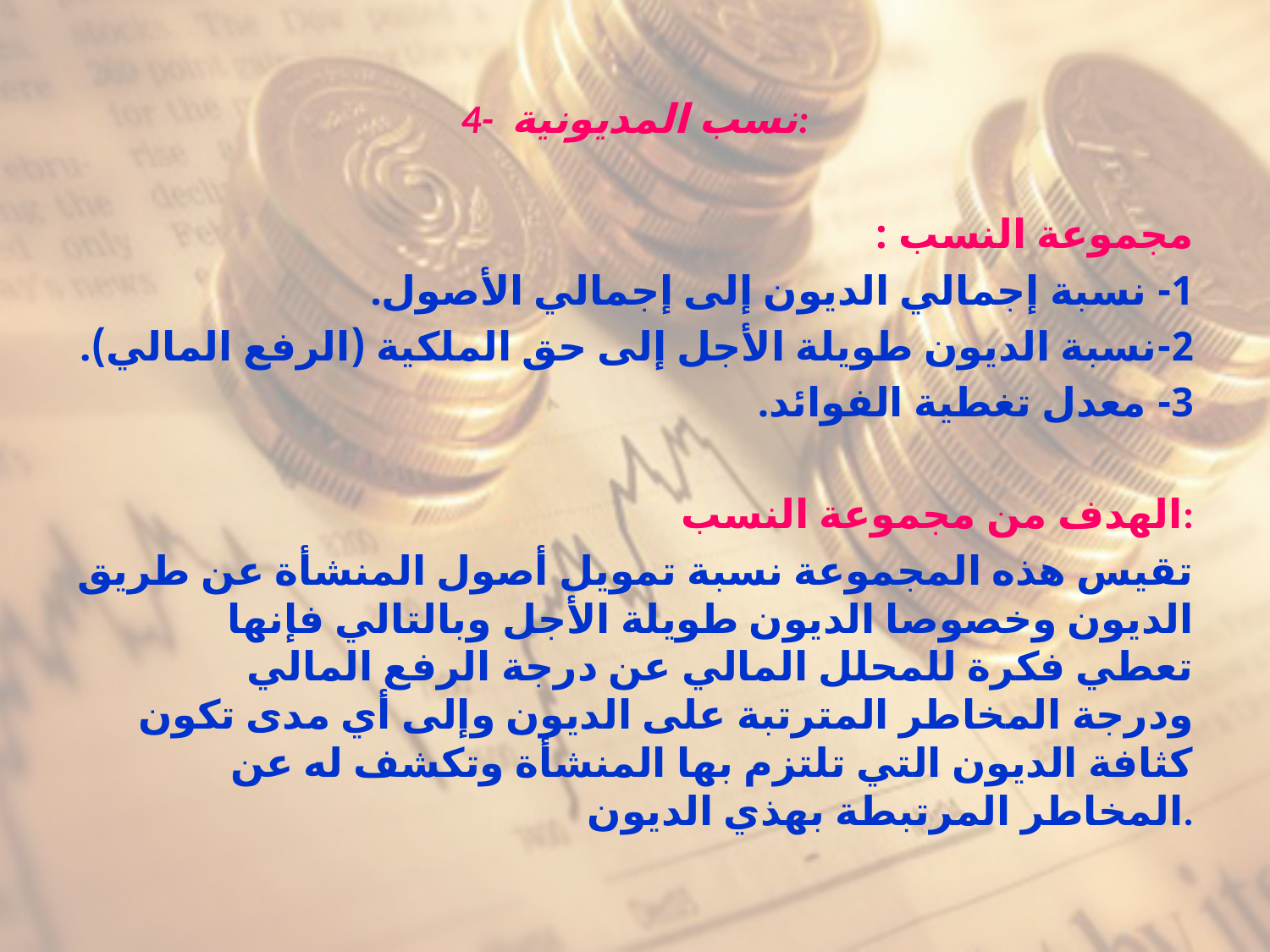

# 4-  نسب المديونية:

مجموعة النسب :
1- نسبة إجمالي الديون إلى إجمالي الأصول.
2-نسبة الديون طويلة الأجل إلى حق الملكية (الرفع المالي).
3- معدل تغطية الفوائد.

الهدف من مجموعة النسب:
تقيس هذه المجموعة نسبة تمويل أصول المنشأة عن طريق الديون وخصوصا الديون طويلة الأجل وبالتالي فإنها  تعطي فكرة للمحلل المالي عن درجة الرفع المالي ودرجة المخاطر المترتبة على الديون وإلى أي مدى تكون كثافة الديون التي تلتزم بها المنشأة وتكشف له عن المخاطر المرتبطة بهذي الديون.